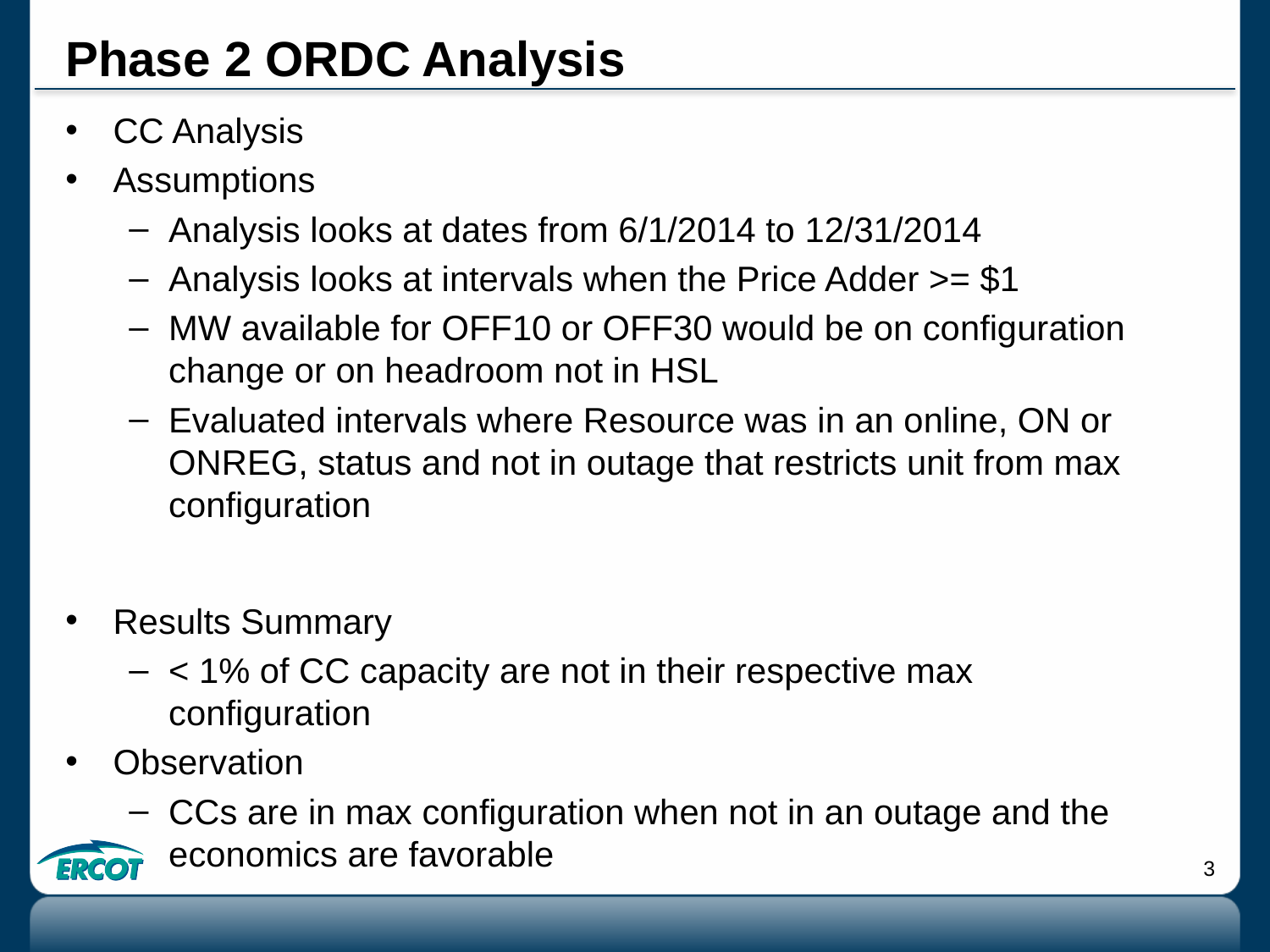

# Phase 2 ORDC Analysis
CC Analysis
Assumptions
Analysis looks at dates from 6/1/2014 to 12/31/2014
Analysis looks at intervals when the Price Adder >= $1
MW available for OFF10 or OFF30 would be on configuration change or on headroom not in HSL
Evaluated intervals where Resource was in an online, ON or ONREG, status and not in outage that restricts unit from max configuration

Results Summary
< 1% of CC capacity are not in their respective max configuration
Observation
CCs are in max configuration when not in an outage and the economics are favorable